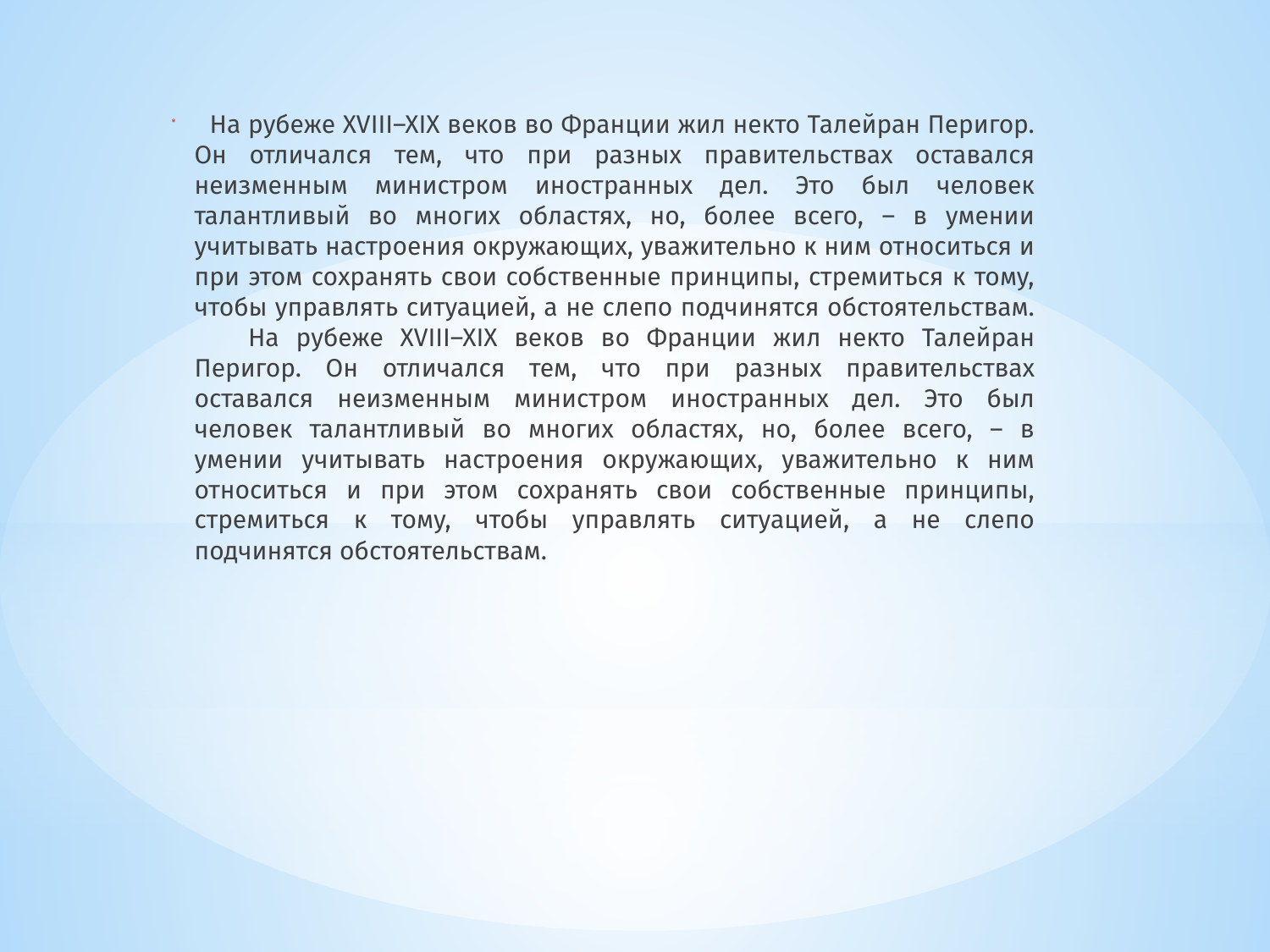

На рубеже XVIII–XIX веков во Франции жил некто Талейран Перигор. Он отличался тем, что при разных правительствах оставался неизменным министром иностранных дел. Это был человек талантливый во многих областях, но, более всего, – в умении учитывать настроения окружающих, уважительно к ним относиться и при этом сохранять свои собственные принципы, стремиться к тому, чтобы управлять ситуацией, а не слепо подчинятся обстоятельствам.      На рубеже XVIII–XIX веков во Франции жил некто Талейран Перигор. Он отличался тем, что при разных правительствах оставался неизменным министром иностранных дел. Это был человек талантливый во многих областях, но, более всего, – в умении учитывать настроения окружающих, уважительно к ним относиться и при этом сохранять свои собственные принципы, стремиться к тому, чтобы управлять ситуацией, а не слепо подчинятся обстоятельствам.

#